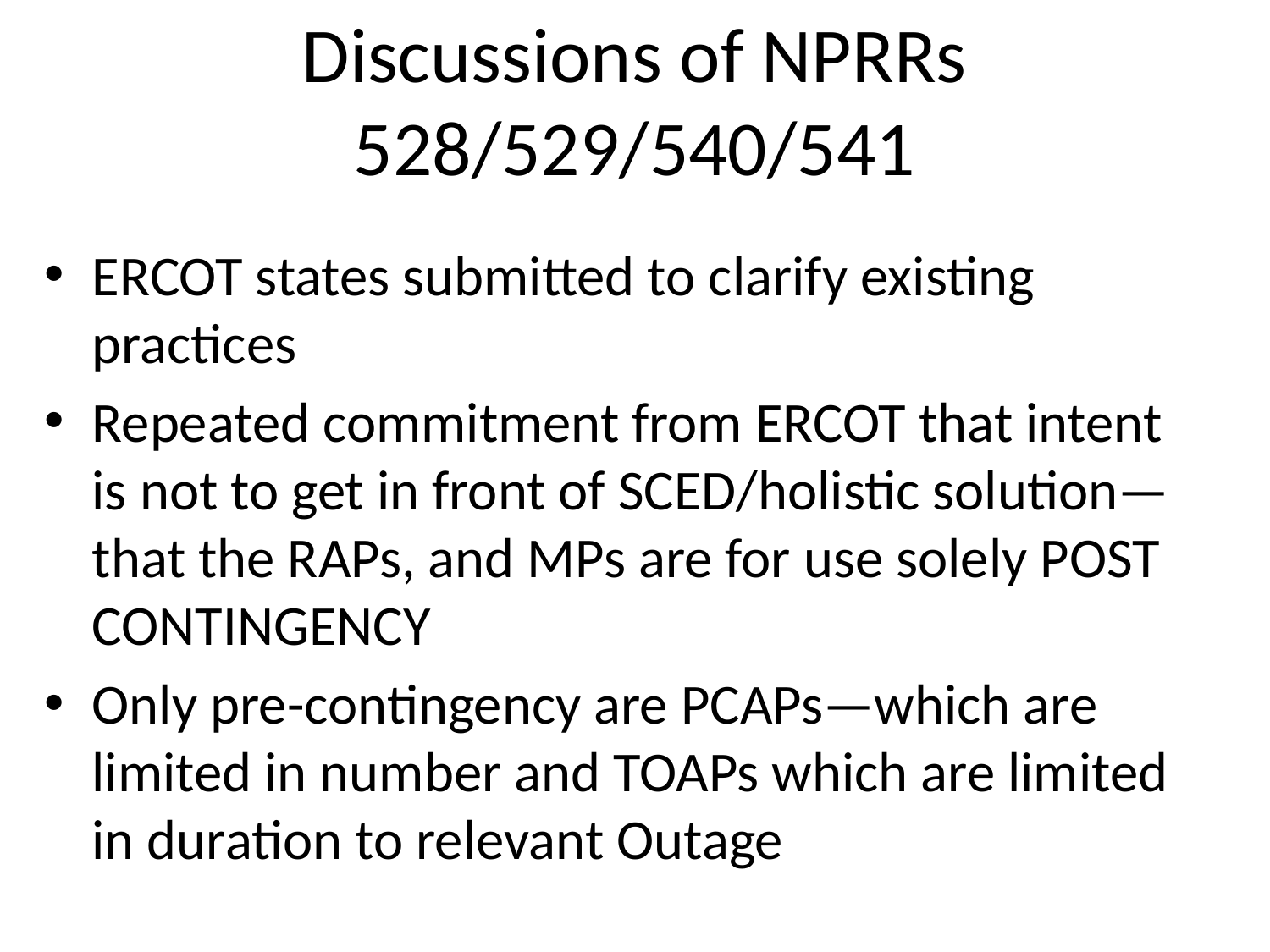

# Discussions of NPRRs 528/529/540/541
ERCOT states submitted to clarify existing practices
Repeated commitment from ERCOT that intent is not to get in front of SCED/holistic solution—that the RAPs, and MPs are for use solely POST CONTINGENCY
Only pre-contingency are PCAPs—which are limited in number and TOAPs which are limited in duration to relevant Outage